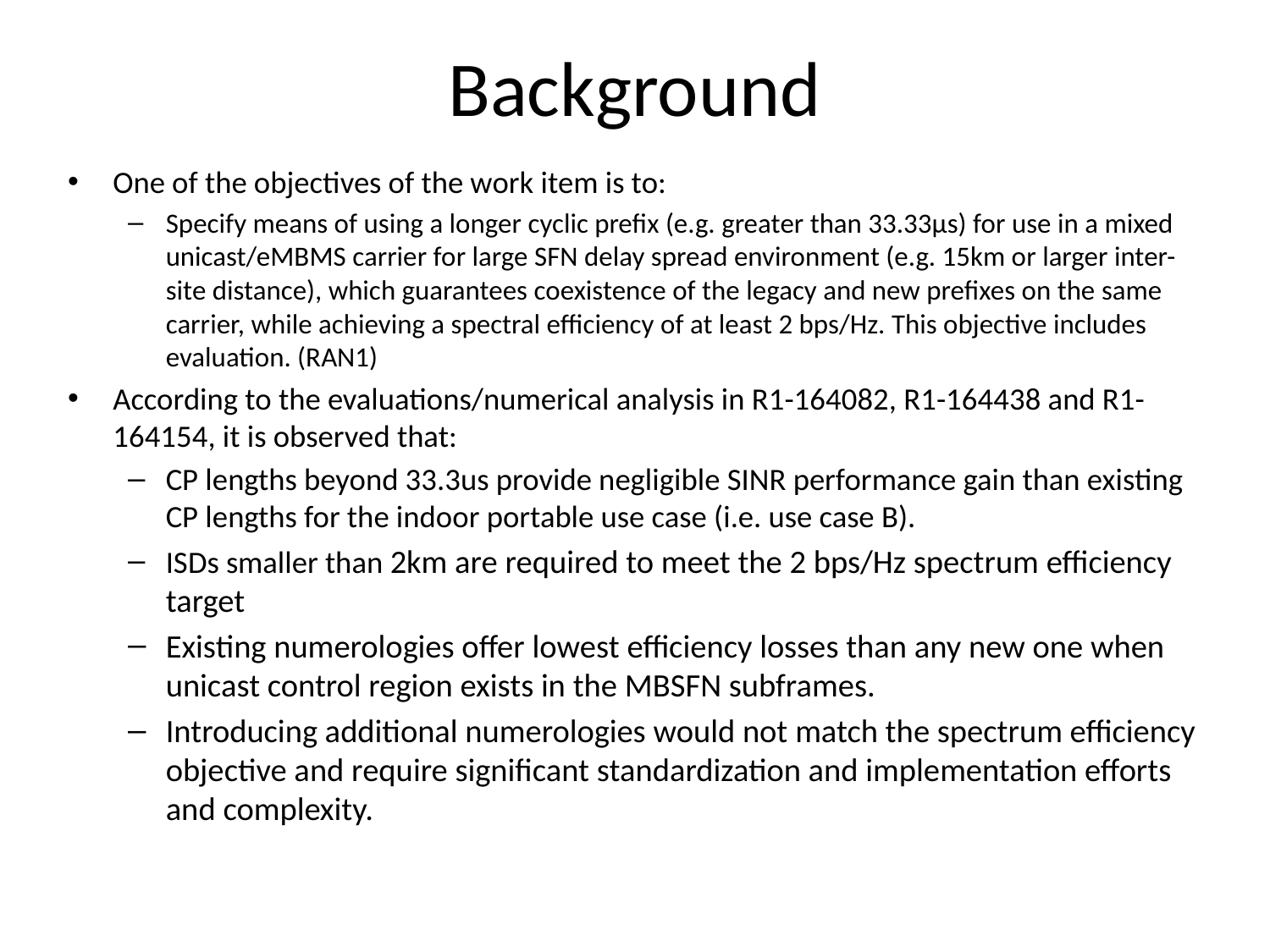

# Background
One of the objectives of the work item is to:
Specify means of using a longer cyclic prefix (e.g. greater than 33.33µs) for use in a mixed unicast/eMBMS carrier for large SFN delay spread environment (e.g. 15km or larger inter-site distance), which guarantees coexistence of the legacy and new prefixes on the same carrier, while achieving a spectral efficiency of at least 2 bps/Hz. This objective includes evaluation. (RAN1)
According to the evaluations/numerical analysis in R1-164082, R1-164438 and R1-164154, it is observed that:
CP lengths beyond 33.3us provide negligible SINR performance gain than existing CP lengths for the indoor portable use case (i.e. use case B).
ISDs smaller than 2km are required to meet the 2 bps/Hz spectrum efficiency target
Existing numerologies offer lowest efficiency losses than any new one when unicast control region exists in the MBSFN subframes.
Introducing additional numerologies would not match the spectrum efficiency objective and require significant standardization and implementation efforts and complexity.